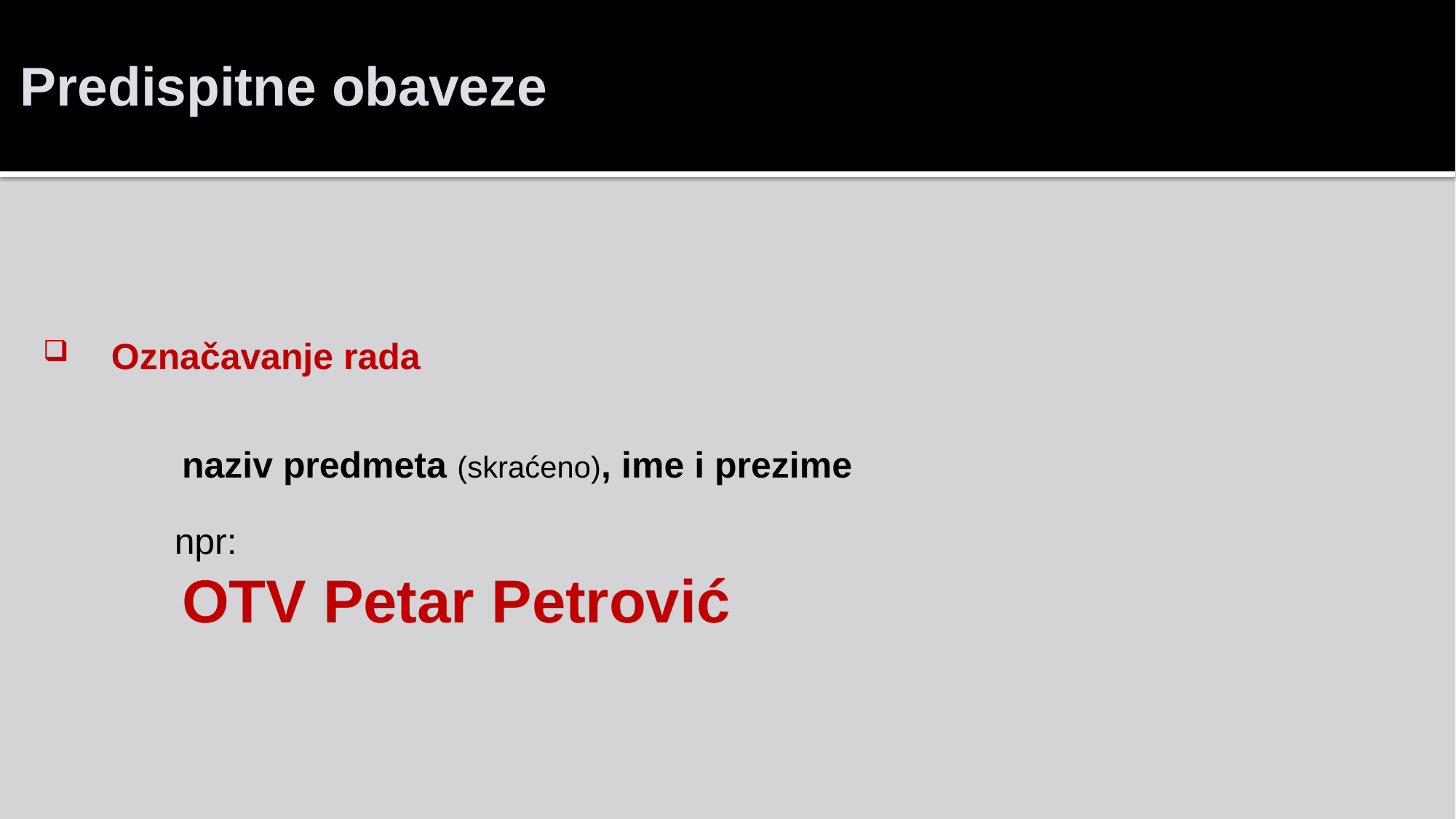

# Predispitne obaveze
Označavanje rada
 naziv predmeta (skraćeno), ime i prezime

npr:
 OTV Petar Petrović